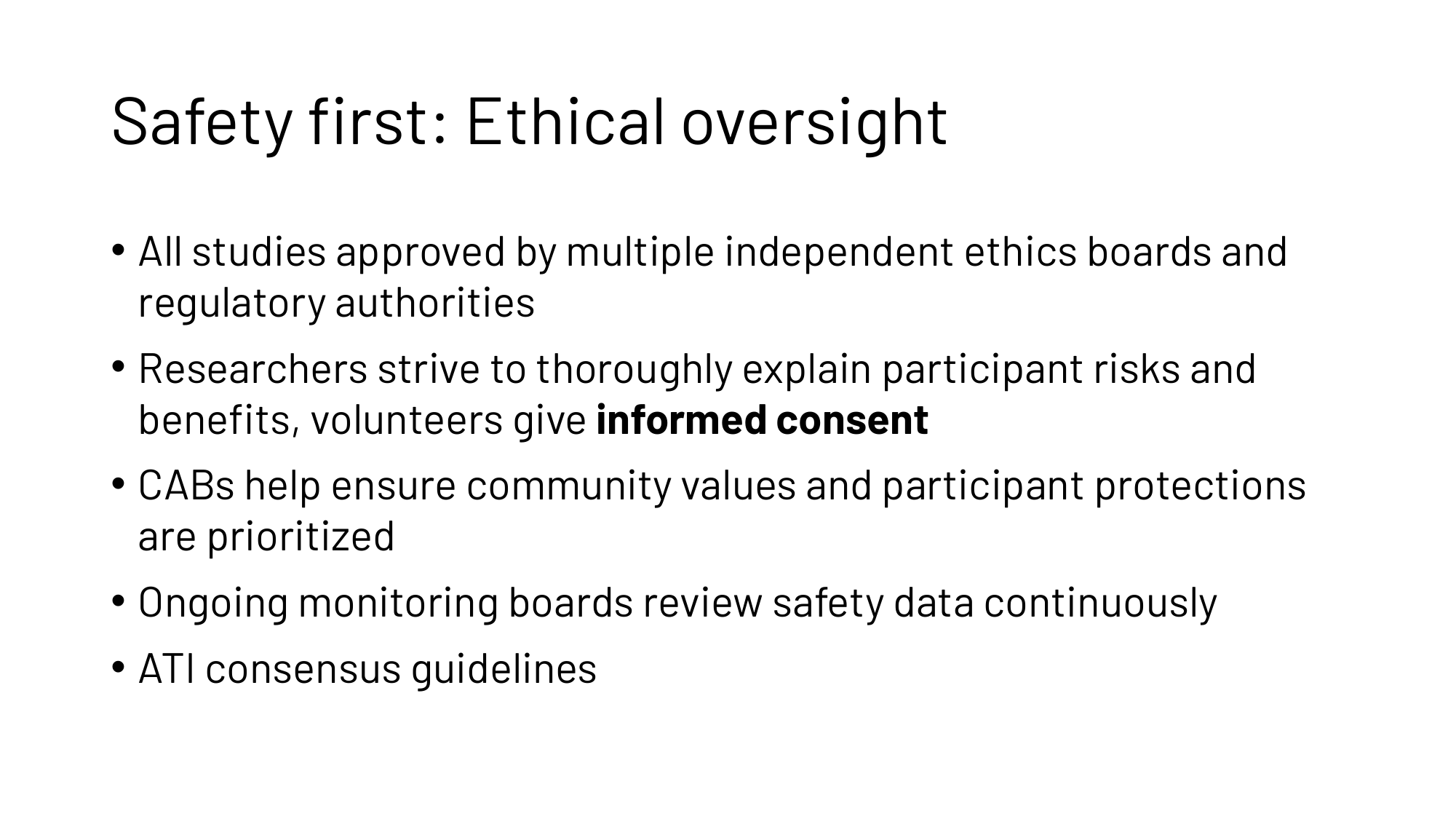

# Safety first: Ethical oversight
All studies approved by multiple independent ethics boards and regulatory authorities
Researchers strive to thoroughly explain participant risks and benefits, volunteers give informed consent
CABs help ensure community values and participant protections are prioritized
Ongoing monitoring boards review safety data continuously
ATI consensus guidelines